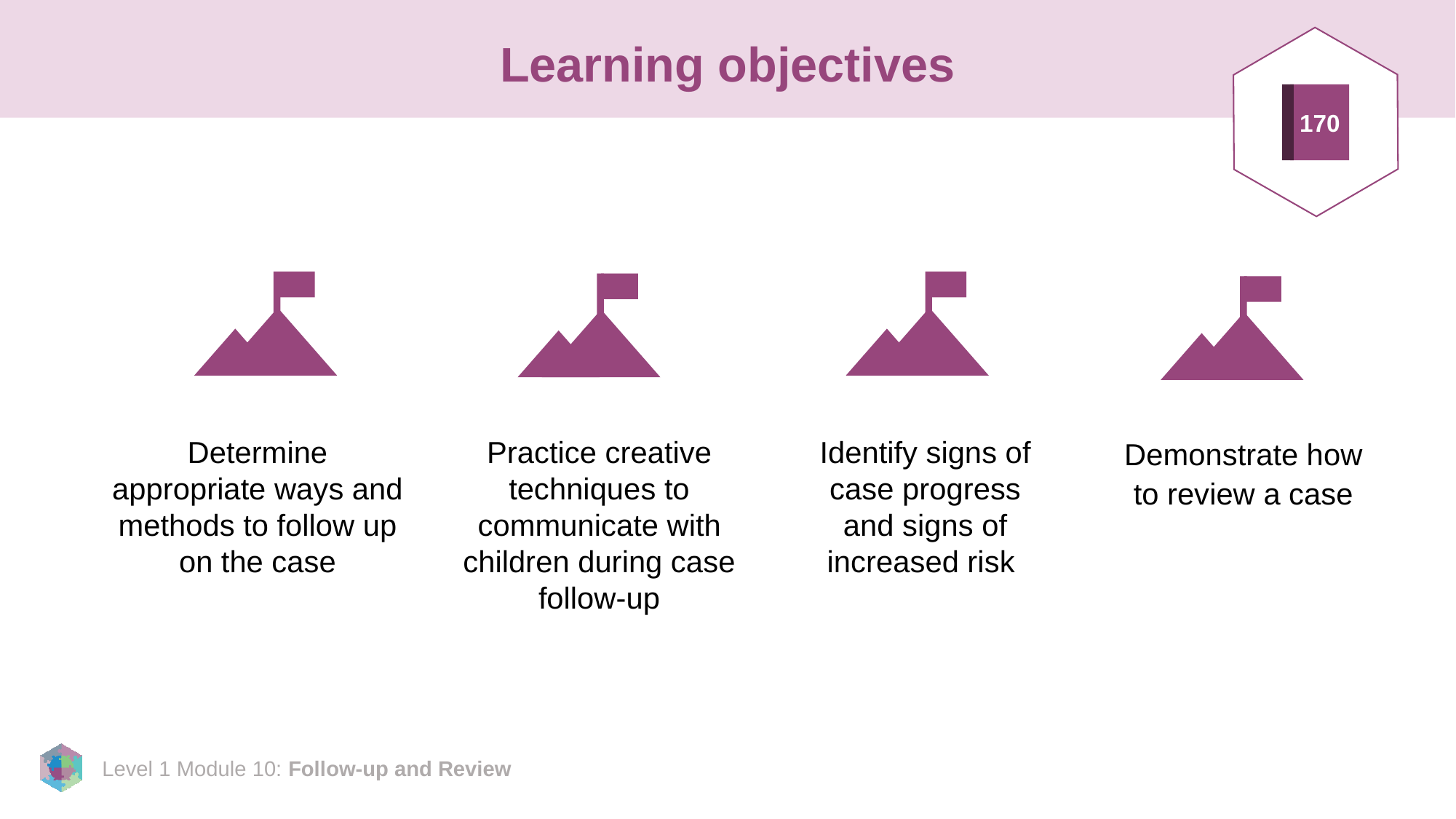

# Learning objectives

170

Determine appropriate ways and methods to follow up on the case
Practice creative techniques to communicate with children during case follow-up
Identify signs of case progress and signs of increased risk
Demonstrate how to review a case